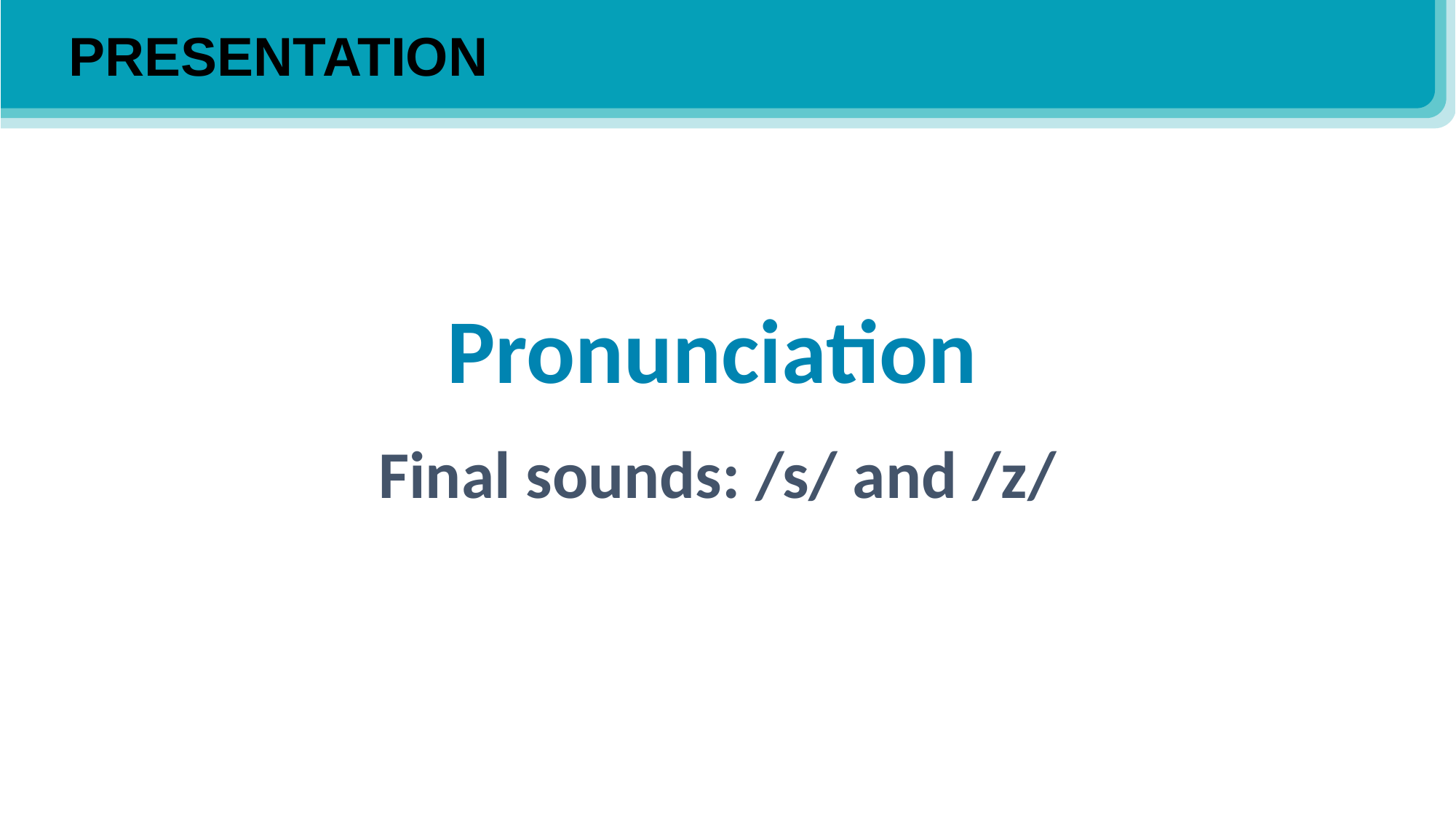

PRESENTATION
Pronunciation
Final sounds: /s/ and /z/